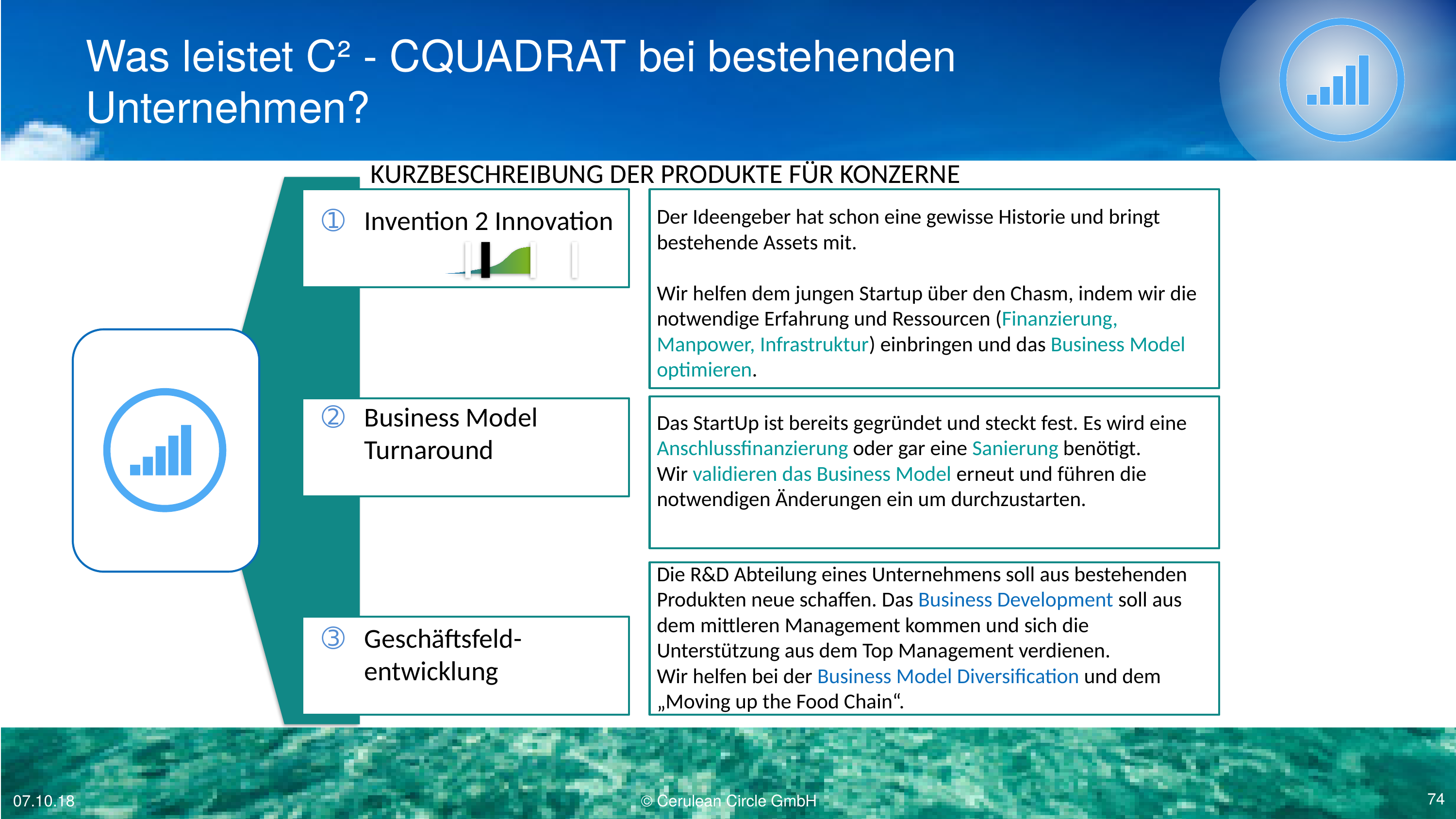

# Was leistet C² - CQUADRAT bei bestehenden Unternehmen?

Kurzbeschreibung der Produkte für Konzerne

➀	Invention 2 Innovation

➁	Business Model Turnaround
Der Ideengeber hat schon eine gewisse Historie und bringt bestehende Assets mit.

Wir helfen dem jungen Startup über den Chasm, indem wir die notwendige Erfahrung und Ressourcen (Finanzierung, Manpower, Infrastruktur) einbringen und das Business Model optimieren.

.

Das StartUp ist bereits gegründet und steckt fest. Es wird eine Anschlussfinanzierung oder gar eine Sanierung benötigt.
Wir validieren das Business Model erneut und führen die notwendigen Änderungen ein um durchzustarten.
Die R&D Abteilung eines Unternehmens soll aus bestehenden Produkten neue schaffen. Das Business Development soll aus dem mittleren Management kommen und sich die Unterstützung aus dem Top Management verdienen.
Wir helfen bei der Business Model Diversification und dem „Moving up the Food Chain“.

➂	Geschäftsfeld-entwicklung
© Cerulean Circle GmbH
74
07.10.18